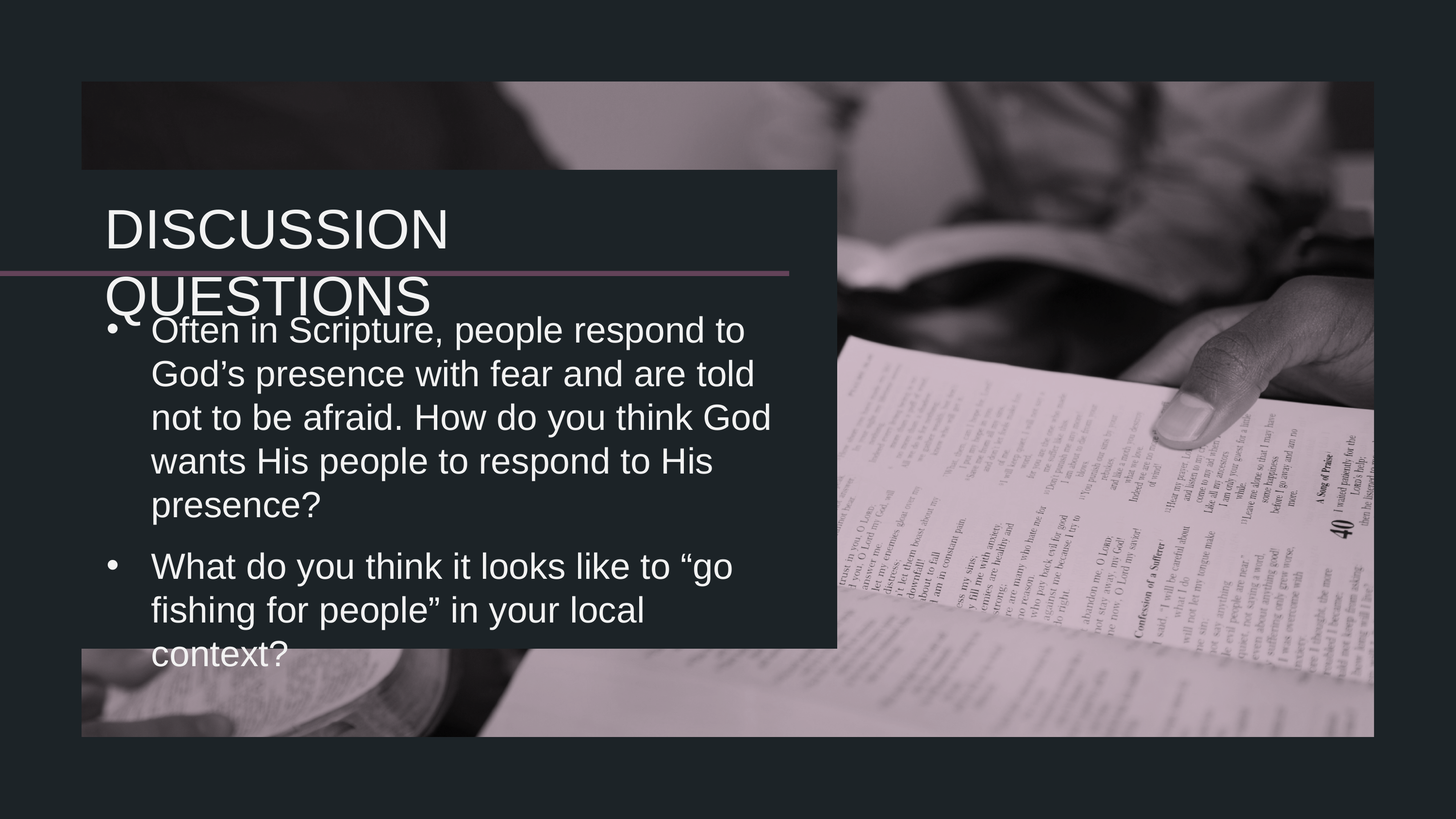

Often in Scripture, people respond to God’s presence with fear and are told not to be afraid. How do you think God wants His people to respond to His presence?
What do you think it looks like to “go fishing for people” in your local context?